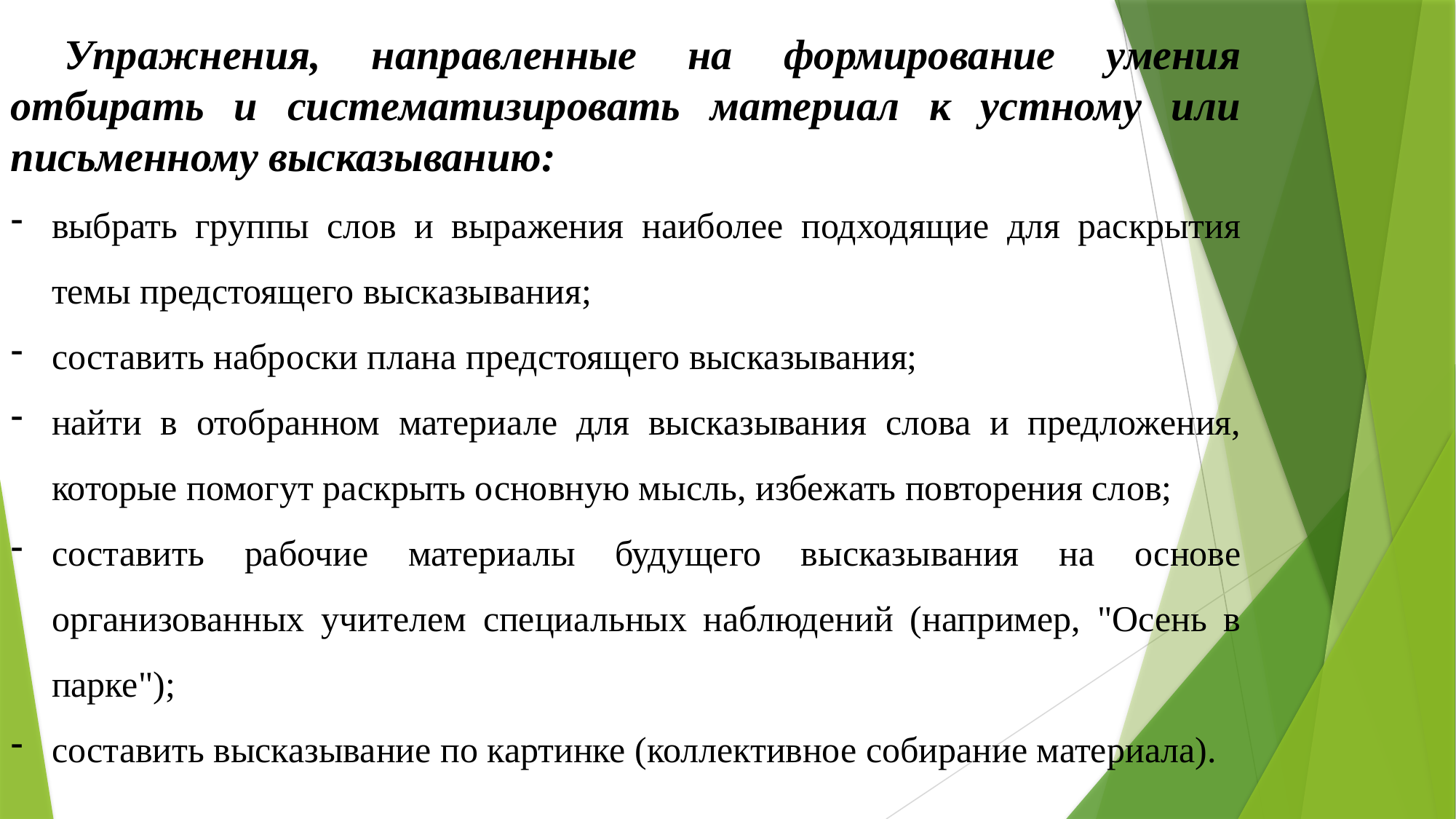

Упражнения, направленные на формирование умения отбирать и систематизировать материал к устному или письменному высказыванию:
выбрать группы слов и выражения наиболее подходящие для раскрытия темы предстоящего высказывания;
составить наброски плана предстоящего высказывания;
найти в отобранном материале для высказывания слова и предложения, которые помогут раскрыть основную мысль, избежать повторения слов;
составить рабочие материалы будущего высказывания на основе организованных учителем специальных наблюдений (например, "Осень в парке");
составить высказывание по картинке (коллективное собирание материала).